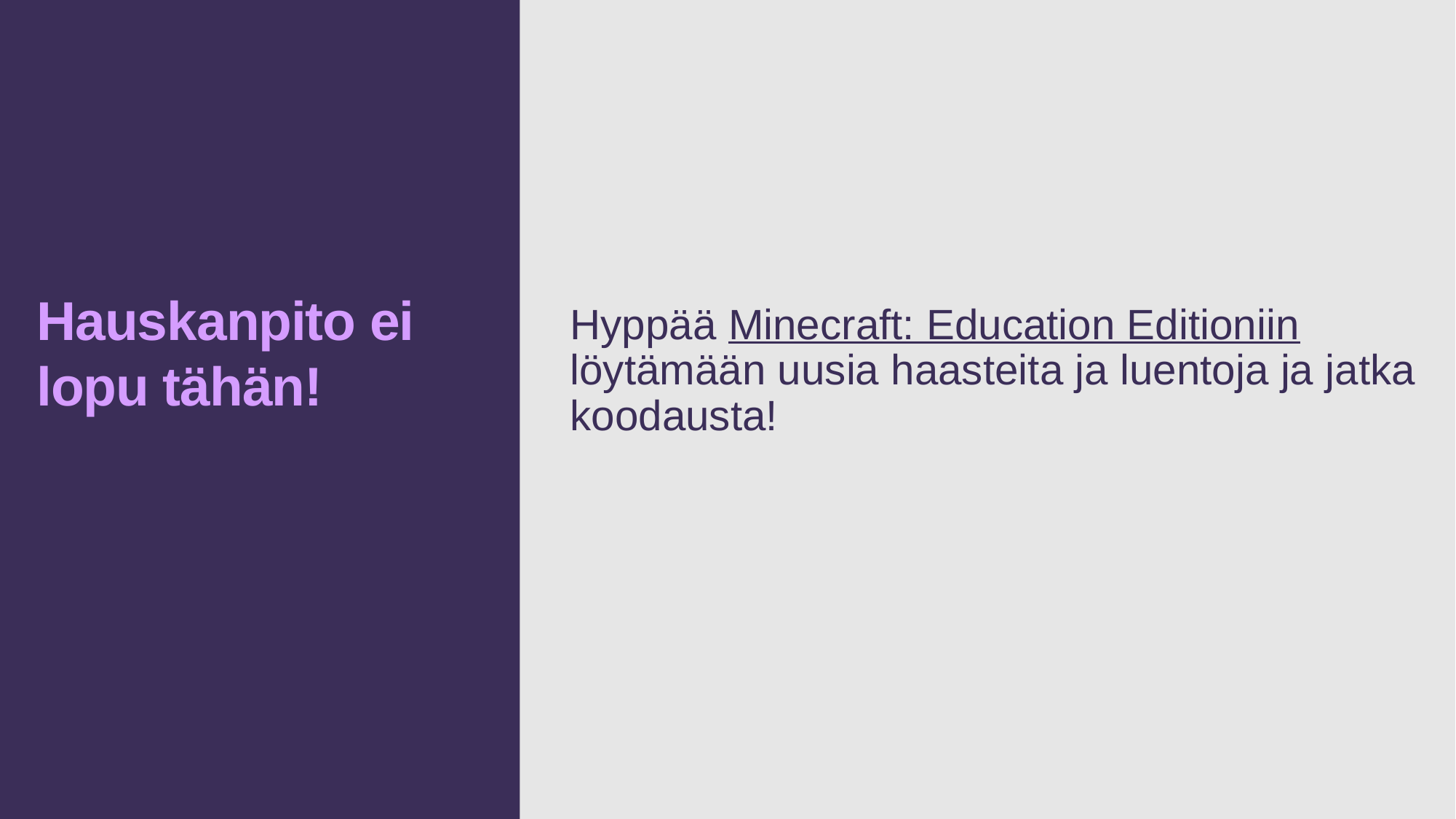

Hyppää Minecraft: Education Editioniin löytämään uusia haasteita ja luentoja ja jatka koodausta!

# Hauskanpito ei lopu tähän!